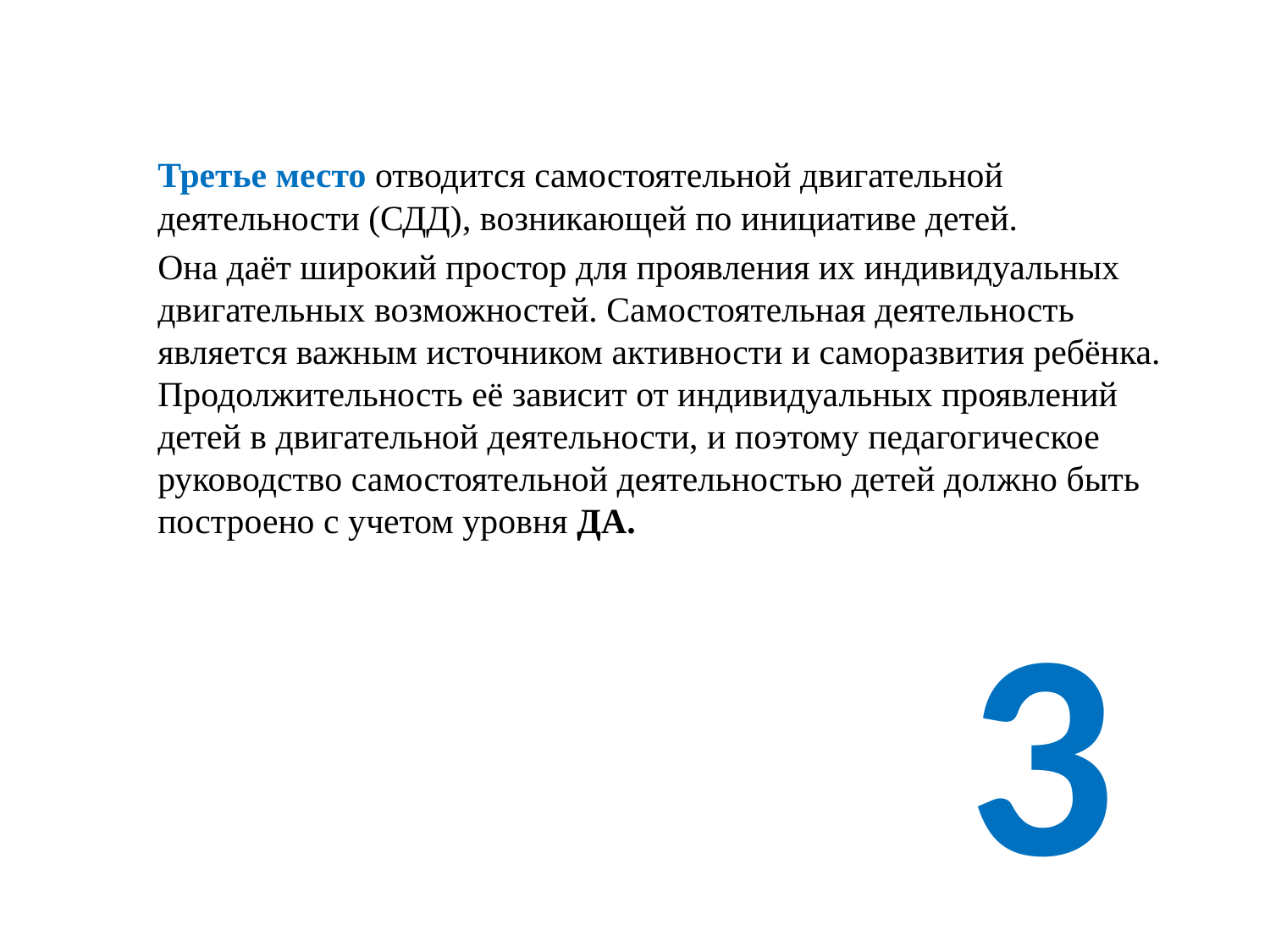

Третье место отводится самостоятельной двигательной деятельности (СДД), возникающей по инициативе детей.
Она даёт широкий простор для проявления их индивидуальных двигательных возможностей. Самостоятельная деятельность является важным источником активности и саморазвития ребёнка. Продолжительность её зависит от индивидуальных проявлений детей в двигательной деятельности, и поэтому педагогическое руководство самостоятельной деятельностью детей должно быть построено с учетом уровня ДА.

3